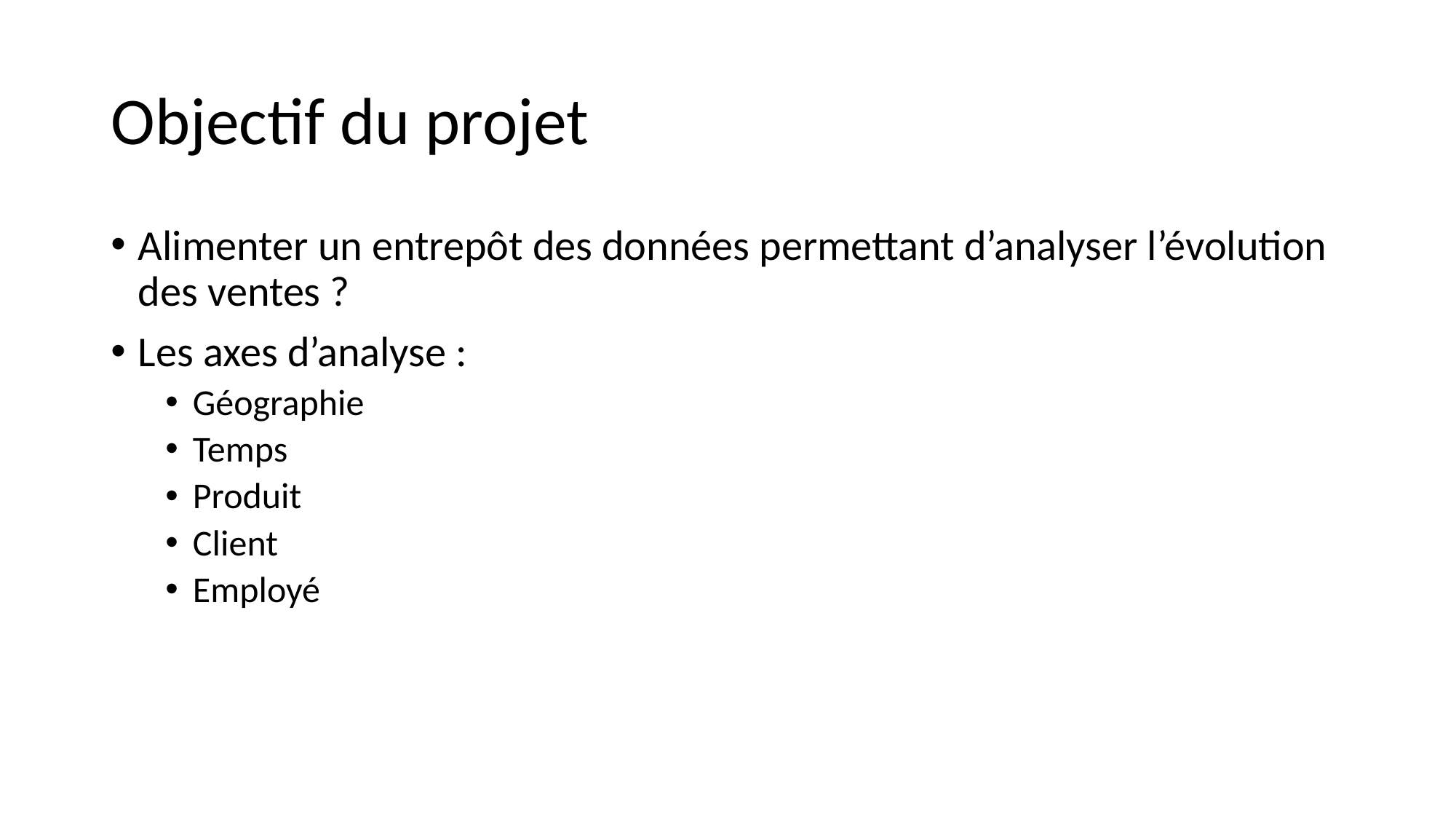

# Objectif du projet
Alimenter un entrepôt des données permettant d’analyser l’évolution des ventes ?
Les axes d’analyse :
Géographie
Temps
Produit
Client
Employé